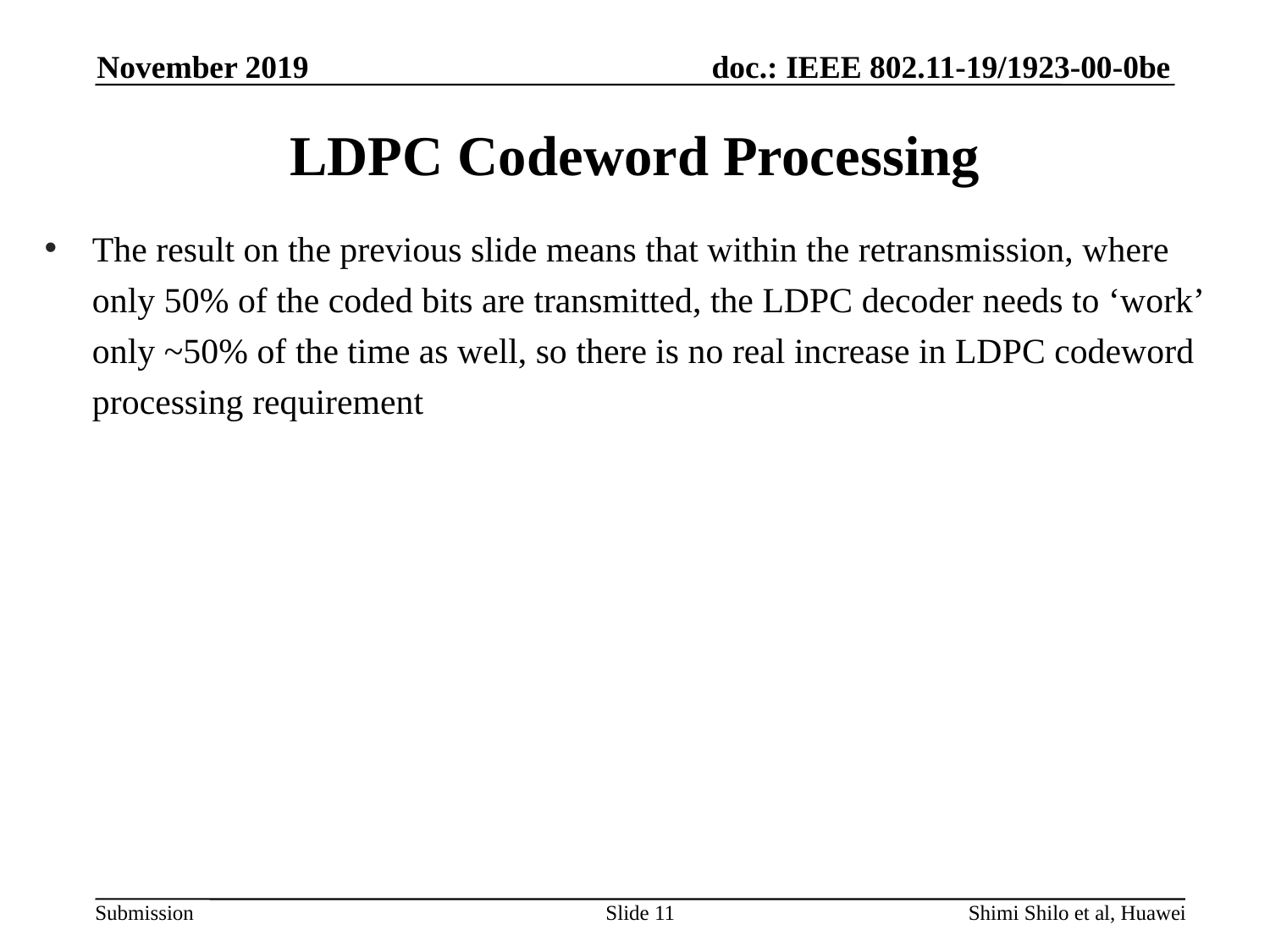

November 2019
# LDPC Codeword Processing
The result on the previous slide means that within the retransmission, where only 50% of the coded bits are transmitted, the LDPC decoder needs to ‘work’ only ~50% of the time as well, so there is no real increase in LDPC codeword processing requirement
Slide 11
Shimi Shilo et al, Huawei